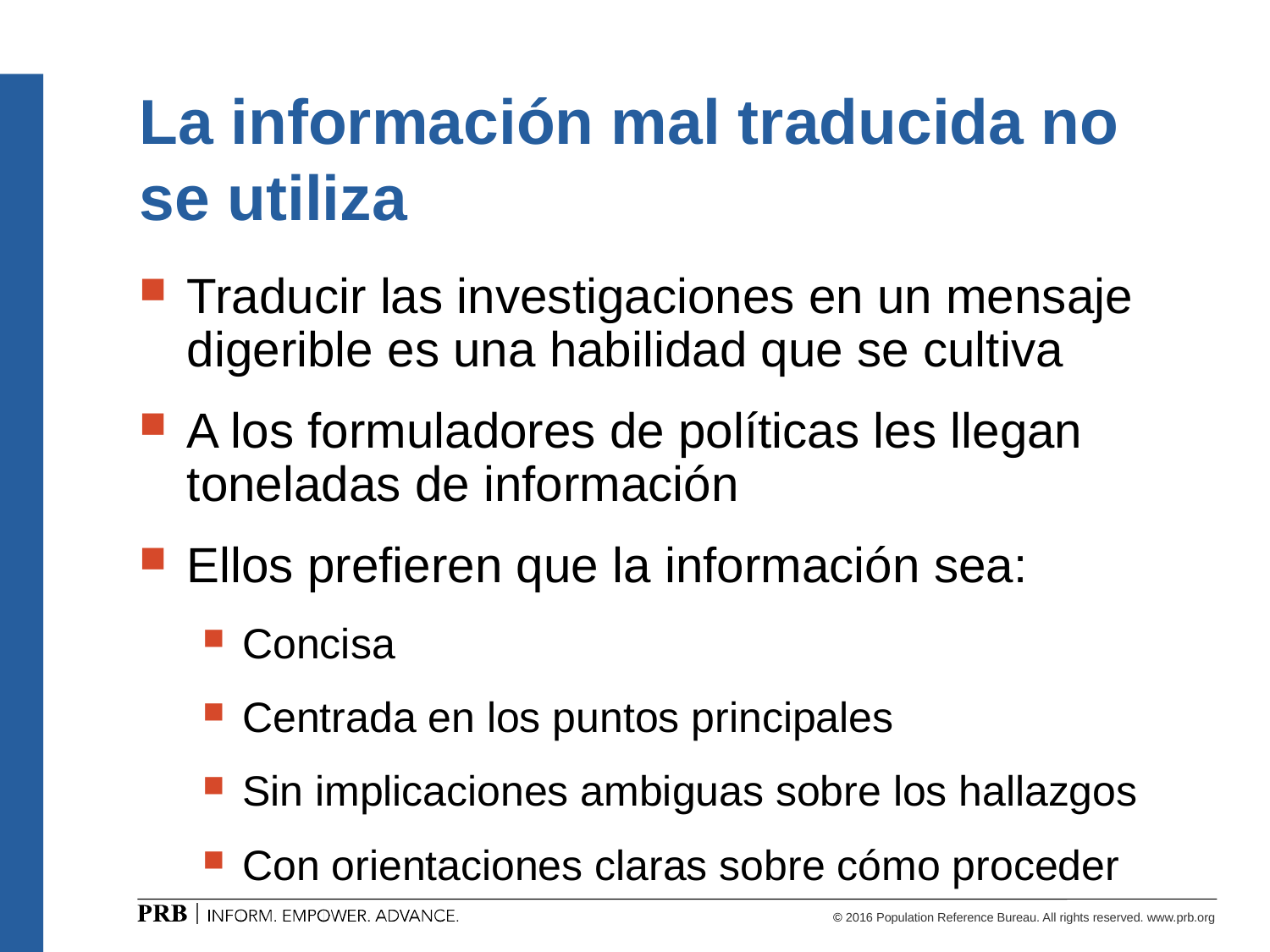

# La información mal traducida no se utiliza
Traducir las investigaciones en un mensaje digerible es una habilidad que se cultiva
A los formuladores de políticas les llegan toneladas de información
Ellos prefieren que la información sea:
Concisa
Centrada en los puntos principales
Sin implicaciones ambiguas sobre los hallazgos
Con orientaciones claras sobre cómo proceder